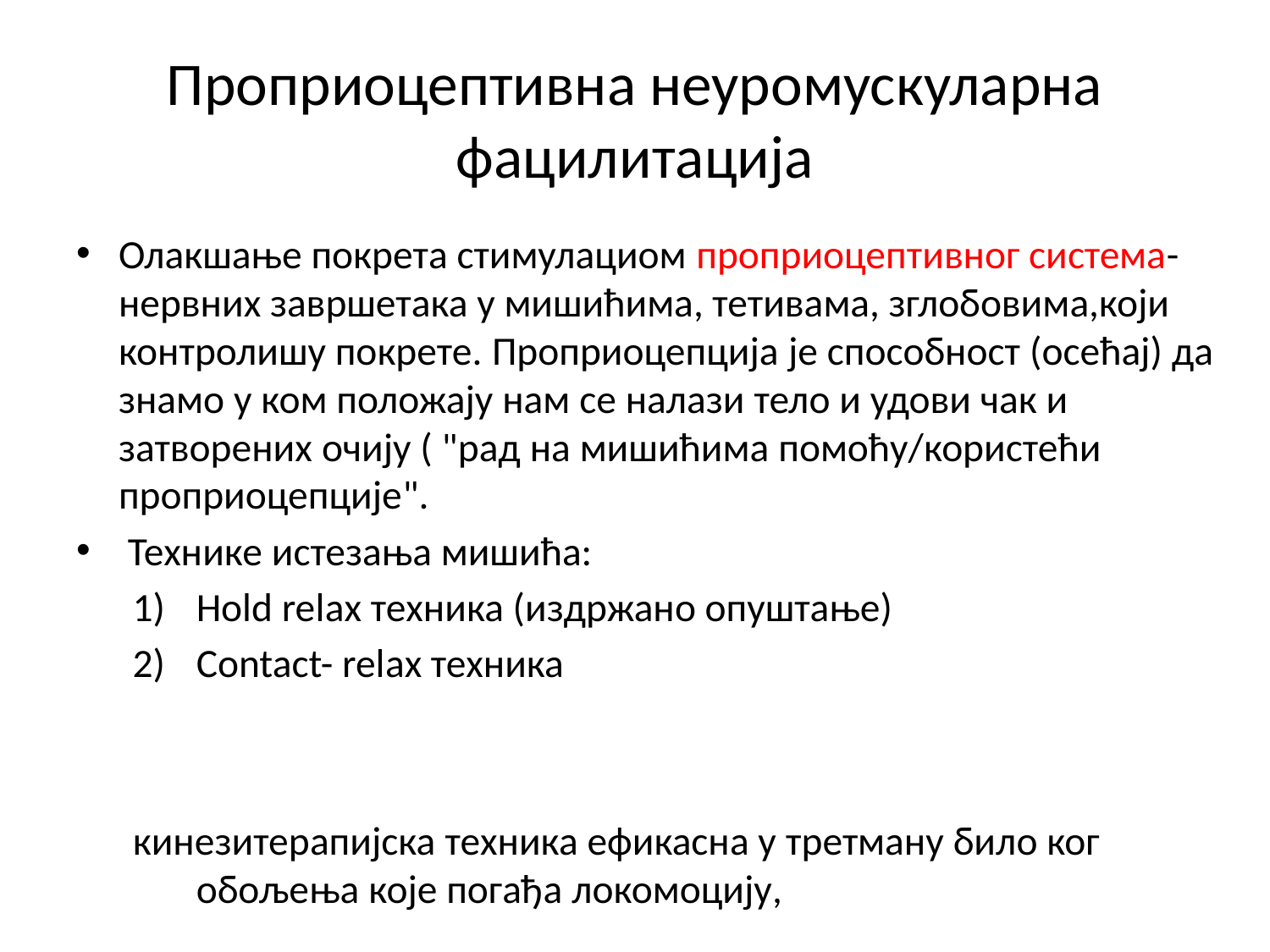

# Проприоцептивна неуромускуларна фацилитација
Олакшање покрета стимулациом проприоцептивног система-нервних завршетака у мишићима, тетивама, зглобовима,који контролишу покрете. Проприоцепција је способност (осећај) да знамо у ком положају нам се налази тело и удови чак и затворених очију ( "рад на мишићима помоћу/користећи проприоцепције".
 Технике истезања мишића:
Hold relаx техника (издржано опуштање)
Contact- relаx техника

кинезитерапијска техника ефикасна у третману било ког обољења које погађа локомоцију,